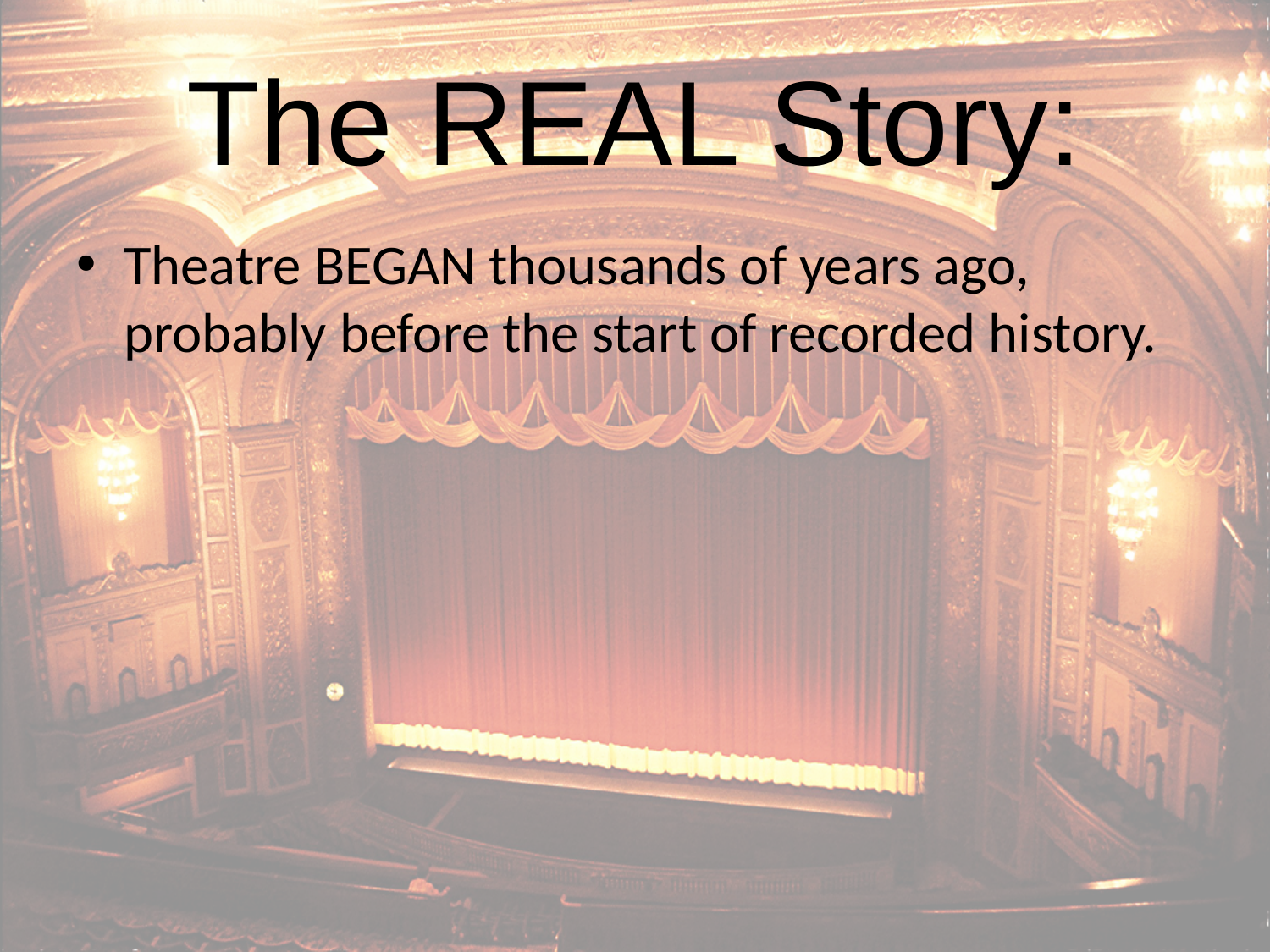

# The REAL Story:
Theatre BEGAN thousands of years ago, probably before the start of recorded history.